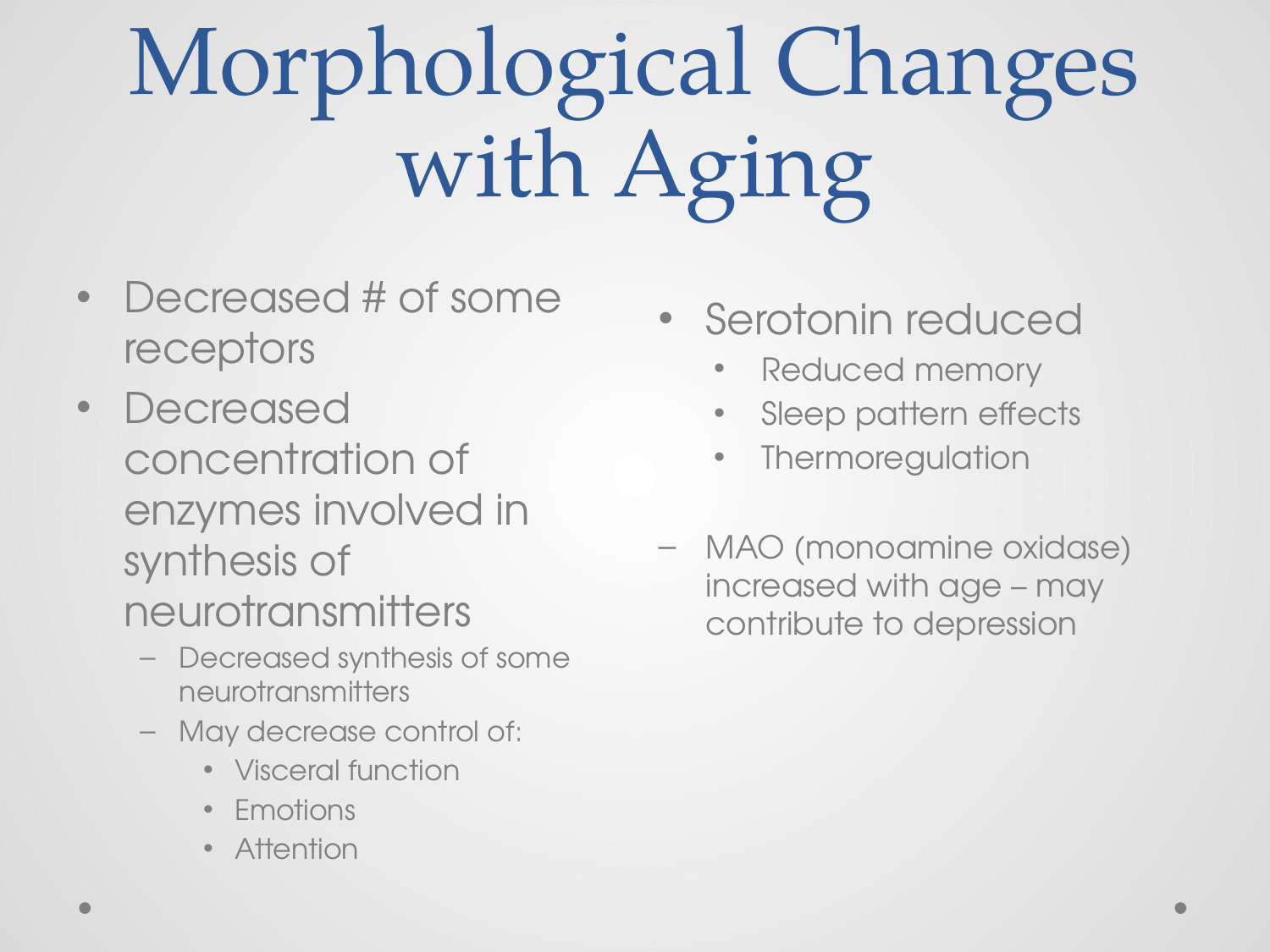

# Morphological Changes with Aging
Decreased # of some receptors
Decreased concentration of enzymes involved in synthesis of neurotransmitters
Decreased synthesis of some neurotransmitters
May decrease control of:
Visceral function
Emotions
Attention

Serotonin reduced
Reduced memory
Sleep pattern effects
Thermoregulation

MAO (monoamine oxidase) increased with age – may contribute to depression